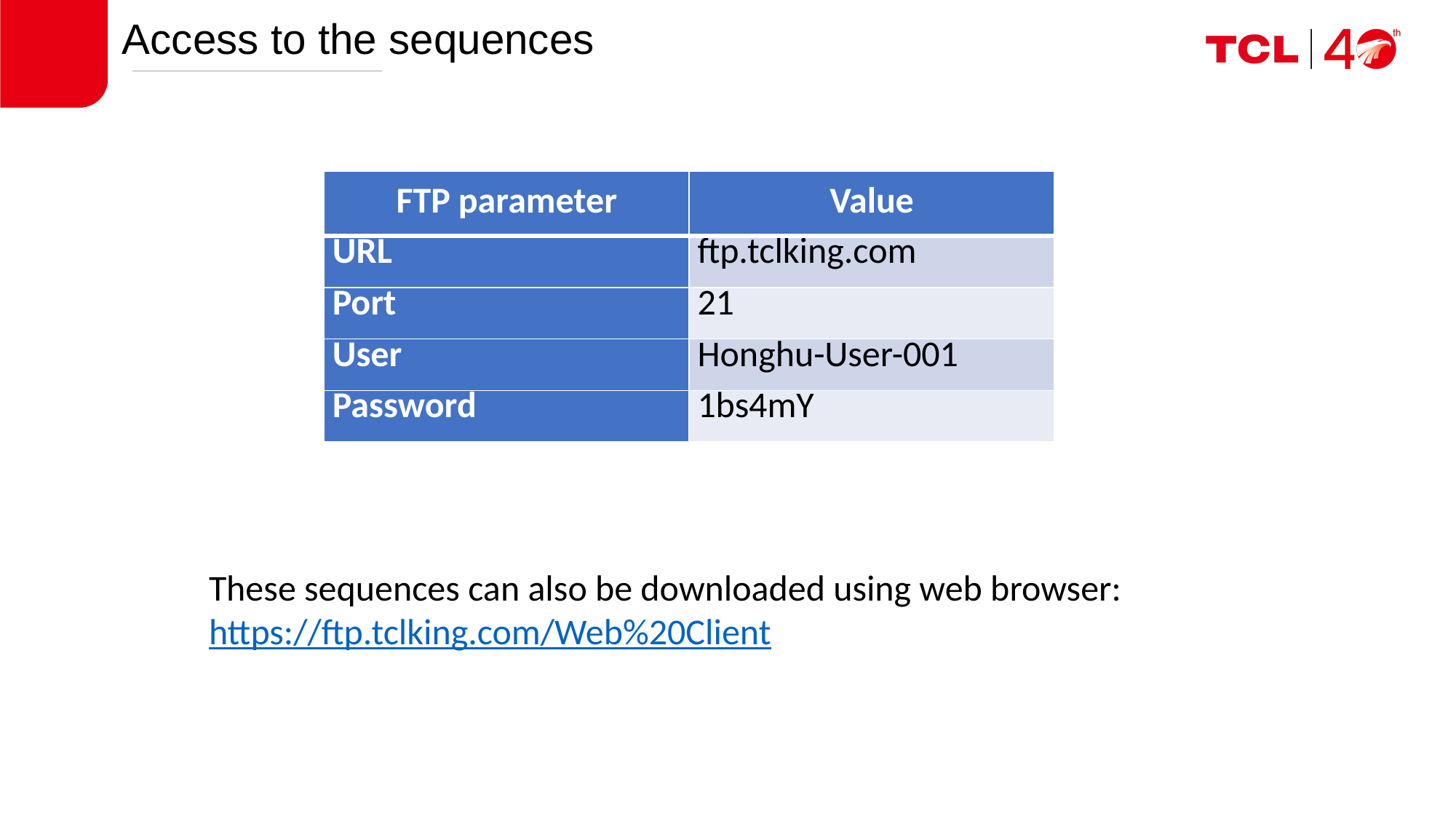

# Access to the sequences
| FTP parameter | Value |
| --- | --- |
| URL | ftp.tclking.com |
| Port | 21 |
| User | Honghu-User-001 |
| Password | 1bs4mY |
These sequences can also be downloaded using web browser: https://ftp.tclking.com/Web%20Client